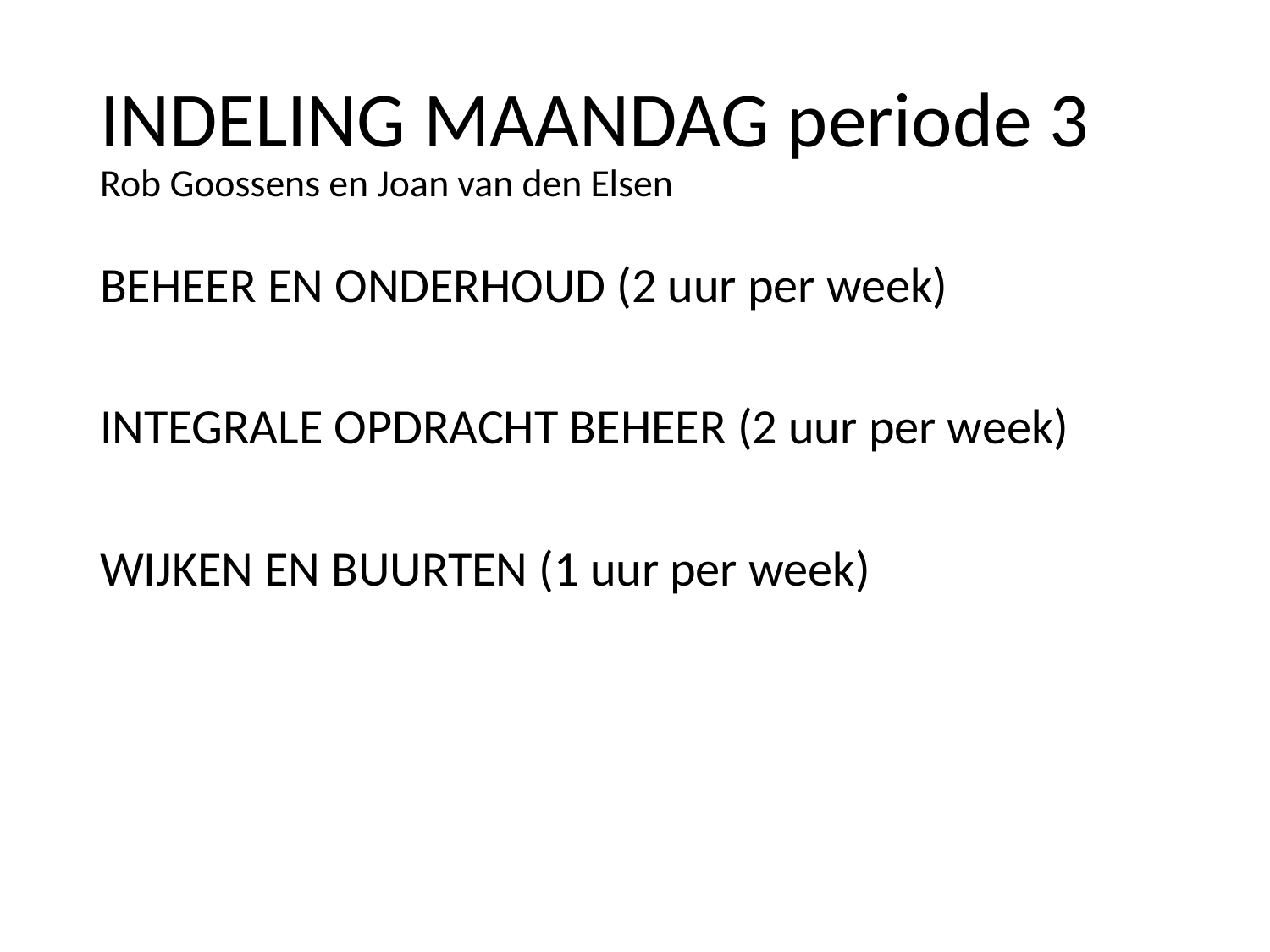

# INDELING MAANDAG periode 3 Rob Goossens en Joan van den Elsen
BEHEER EN ONDERHOUD (2 uur per week)

INTEGRALE OPDRACHT BEHEER (2 uur per week)

WIJKEN EN BUURTEN (1 uur per week)